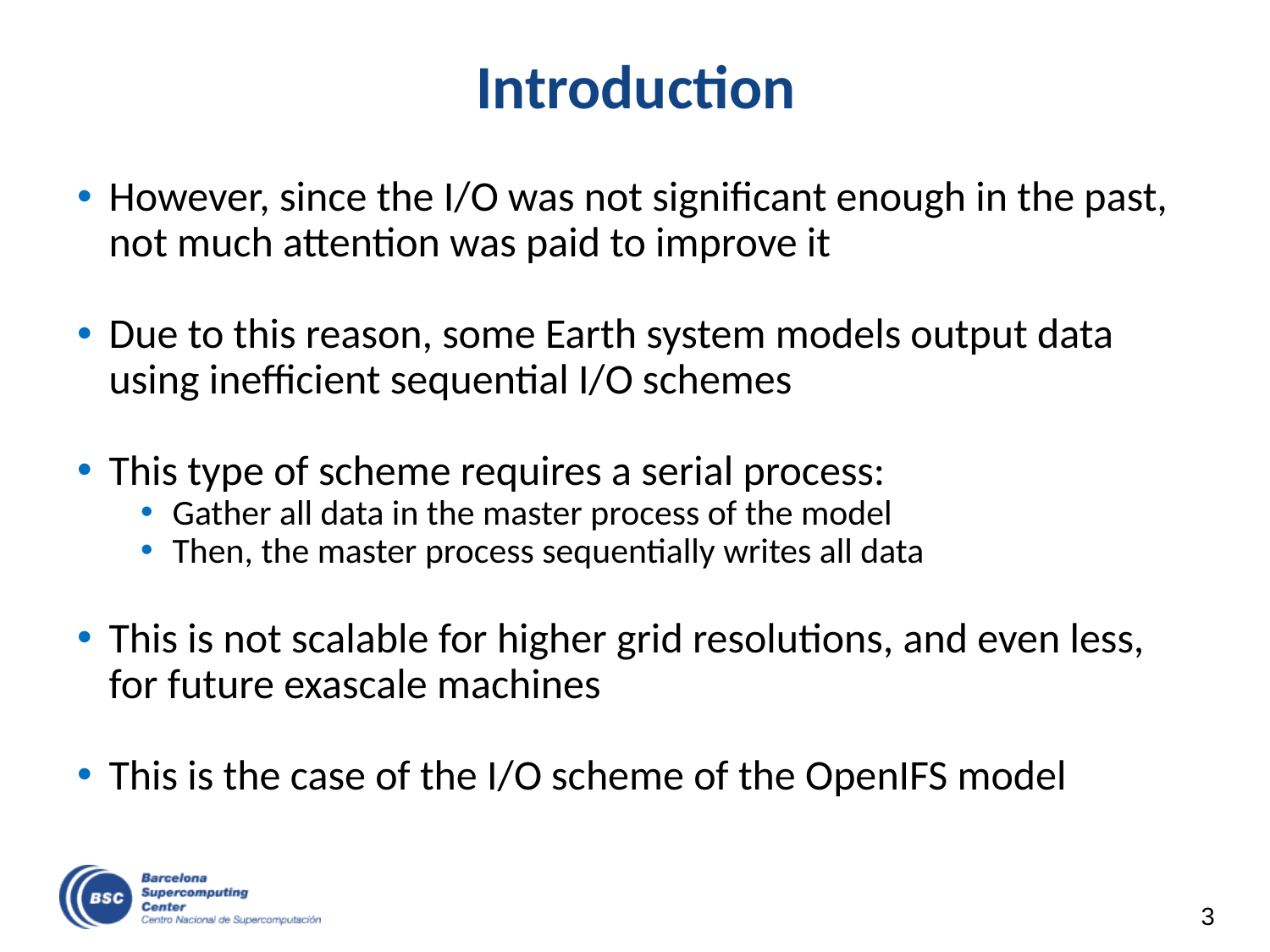

# Introduction
However, since the I/O was not significant enough in the past, not much attention was paid to improve it

Due to this reason, some Earth system models output data using inefficient sequential I/O schemes

This type of scheme requires a serial process:
Gather all data in the master process of the model
Then, the master process sequentially writes all data

This is not scalable for higher grid resolutions, and even less, for future exascale machines

This is the case of the I/O scheme of the OpenIFS model
3